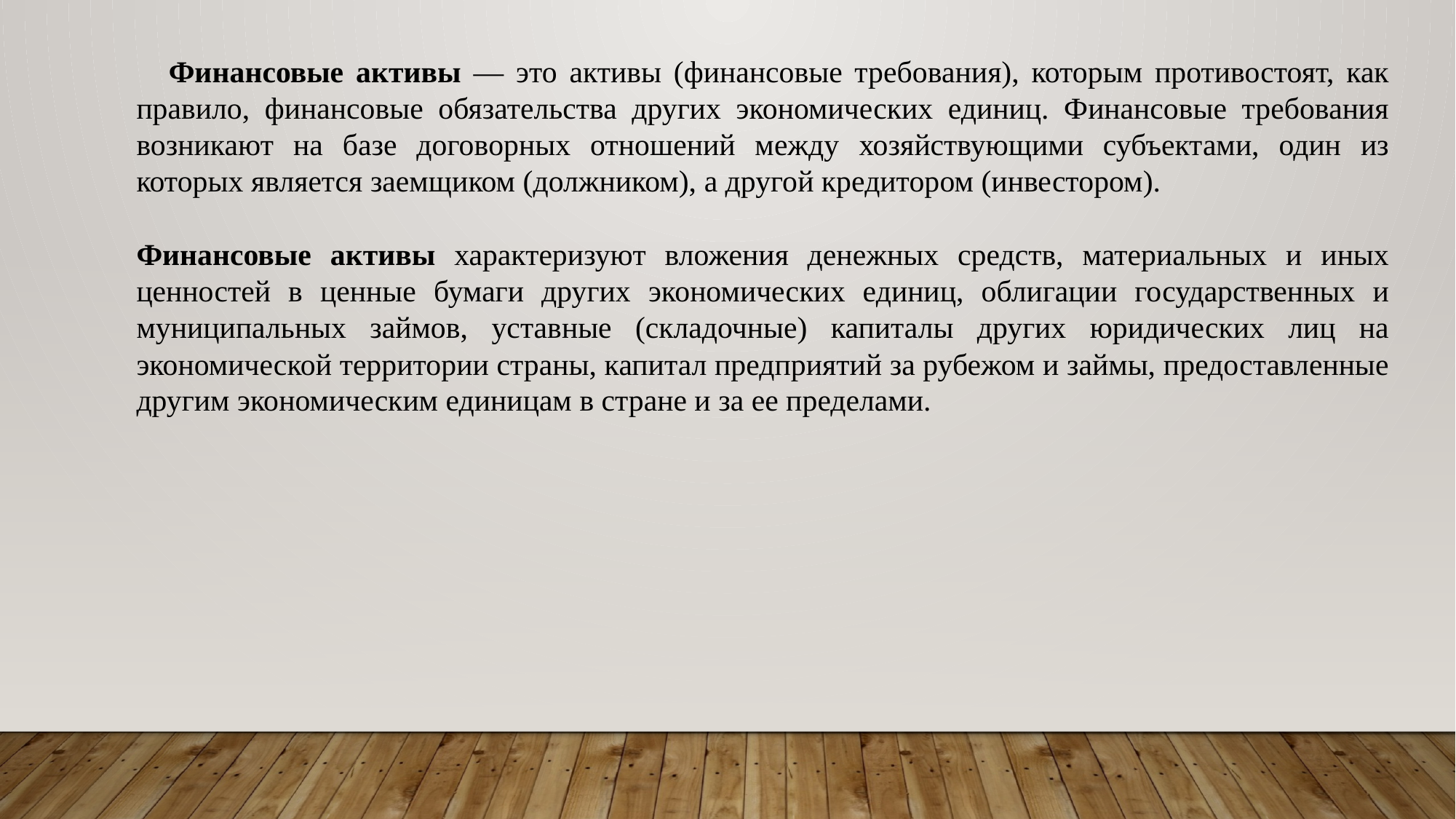

Финансовые активы — это активы (финансовые требования), которым противостоят, как правило, финансовые обязательства других экономических единиц. Финансовые требования возникают на базе договорных отношений между хозяйствующими субъектами, один из которых является заемщиком (должником), а другой кредитором (инвестором).
Финансовые активы характеризуют вложения денежных средств, материальных и иных ценностей в ценные бумаги других экономических единиц, облигации государственных и муниципальных займов, уставные (складочные) капиталы других юридических лиц на экономической территории страны, капитал предприятий за рубежом и займы, предоставленные другим экономическим единицам в стране и за ее пределами.